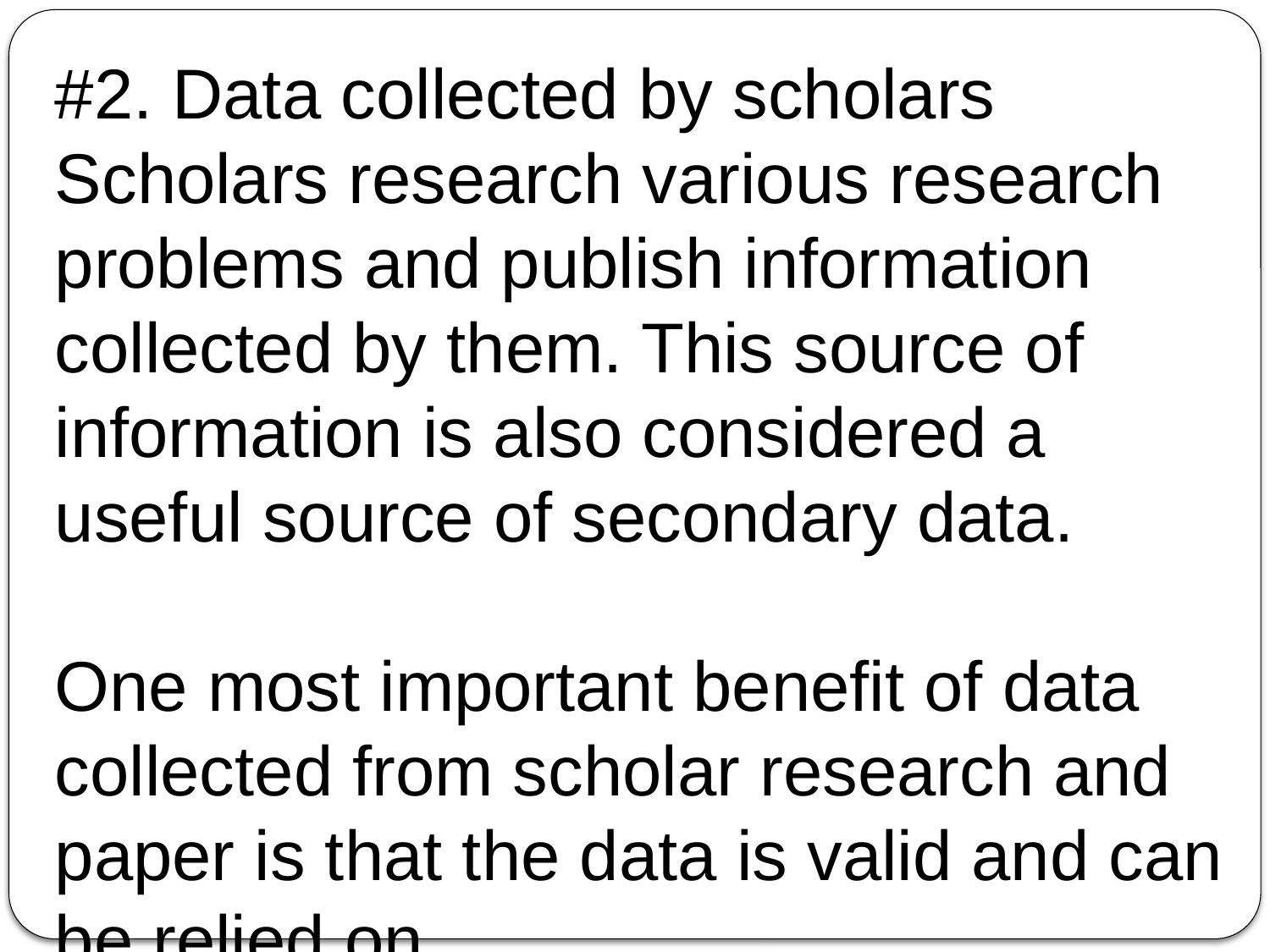

#2. Data collected by scholars
Scholars research various research problems and publish information collected by them. This source of information is also considered a useful source of secondary data.

One most important benefit of data collected from scholar research and paper is that the data is valid and can be relied on.